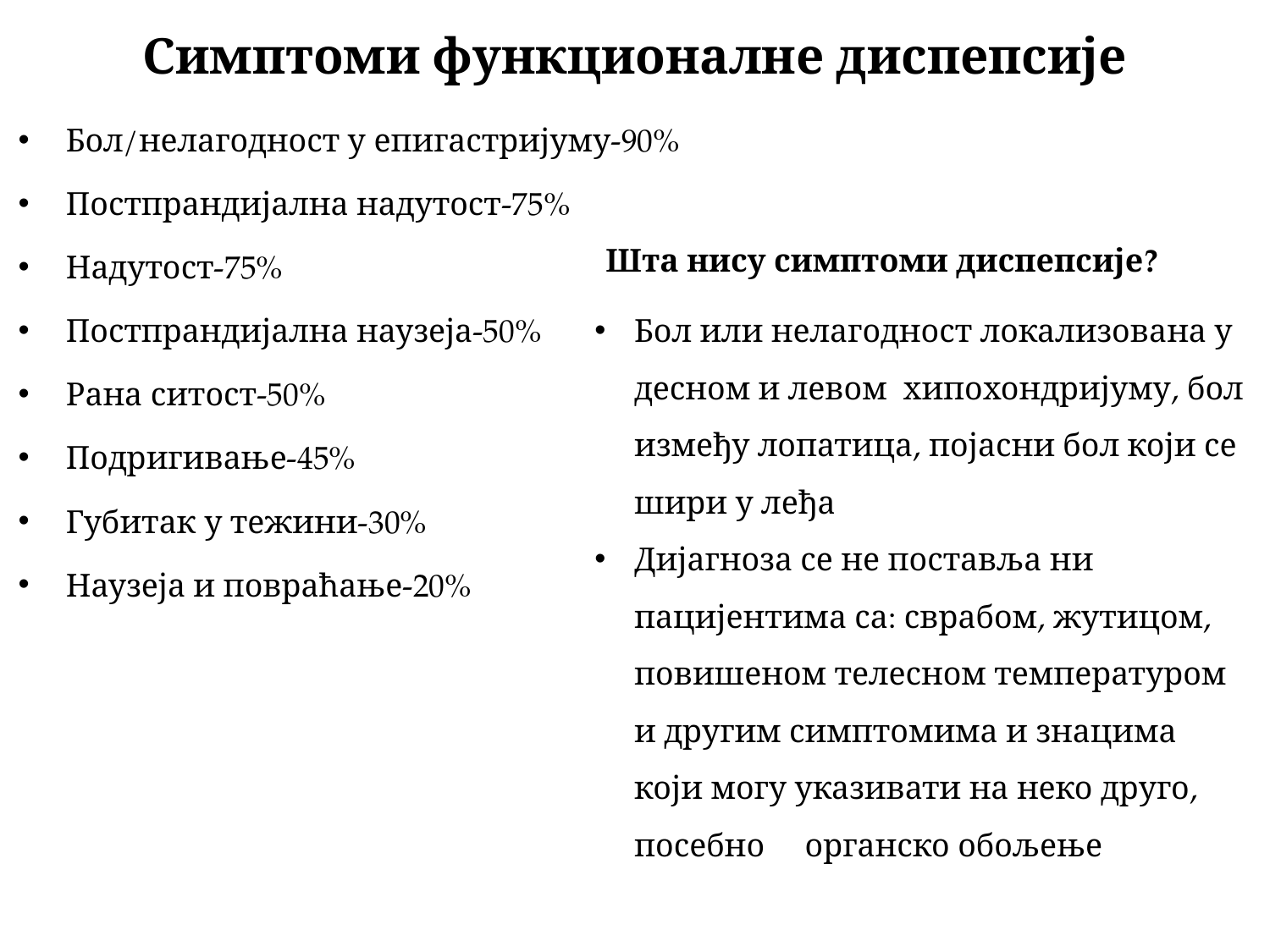

# Симптоми функционалне диспепсије
Бол/нелагодност у епигастријуму-90%
Постпрандијална надутост-75%
Надутост-75%
Постпрандијална наузеја-50%
Рана ситост-50%
Подригивање-45%
Губитак у тежини-30%
Наузеја и повраћање-20%
Шта нису симптоми диспепсије?
Бол или нелагодност локализована у десном и левом  хипохондријуму, бол између лопатица, појасни бол који се шири у леђа
Дијагноза се не поставља ни пацијентима са: сврабом, жутицом, повишеном телесном температуром и другим симптомима и знацима који могу указивати на неко друго, посебно     органско обољење